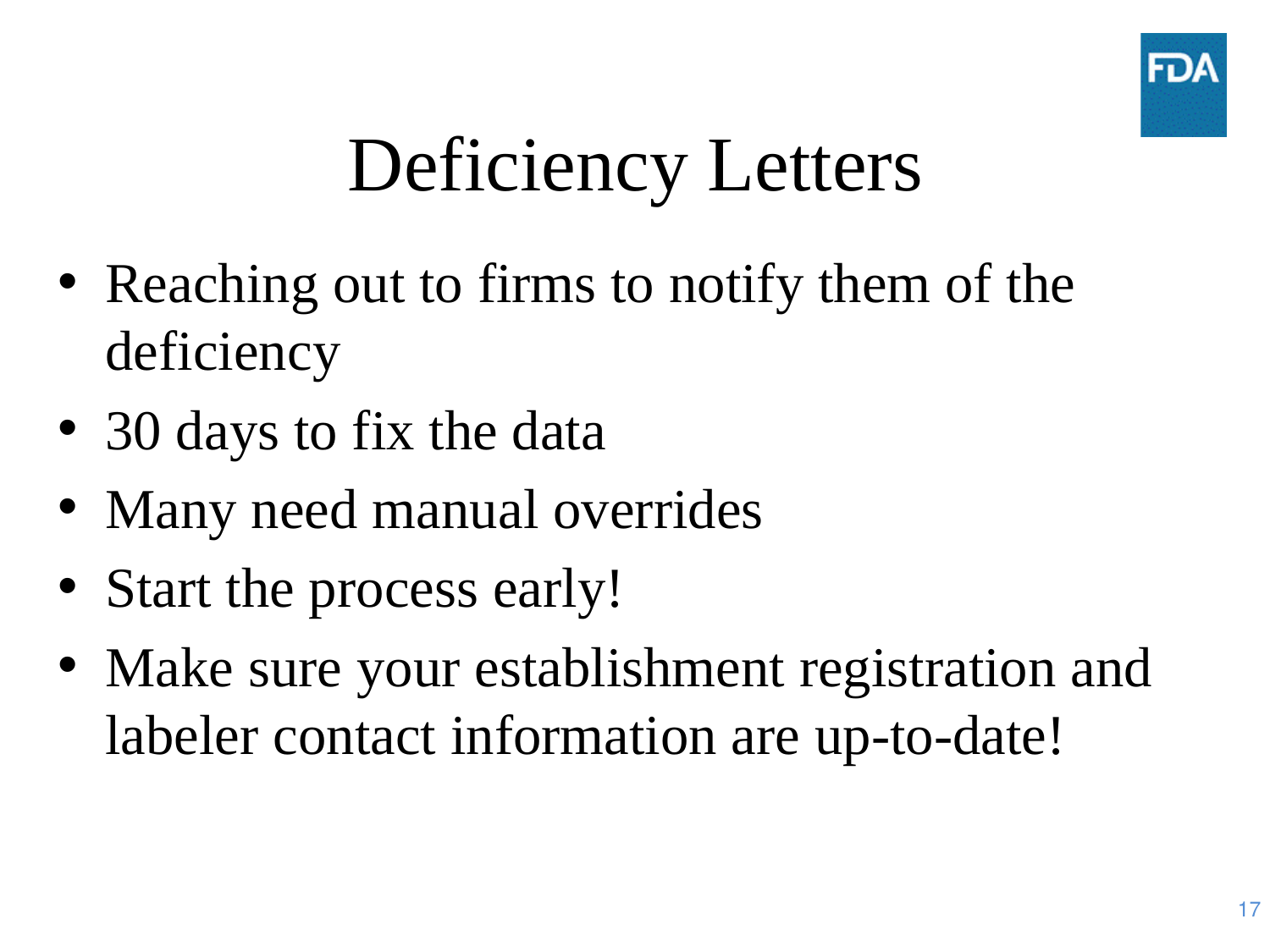

# Deficiency Letters
Reaching out to firms to notify them of the deficiency
30 days to fix the data
Many need manual overrides
Start the process early!
Make sure your establishment registration and labeler contact information are up-to-date!